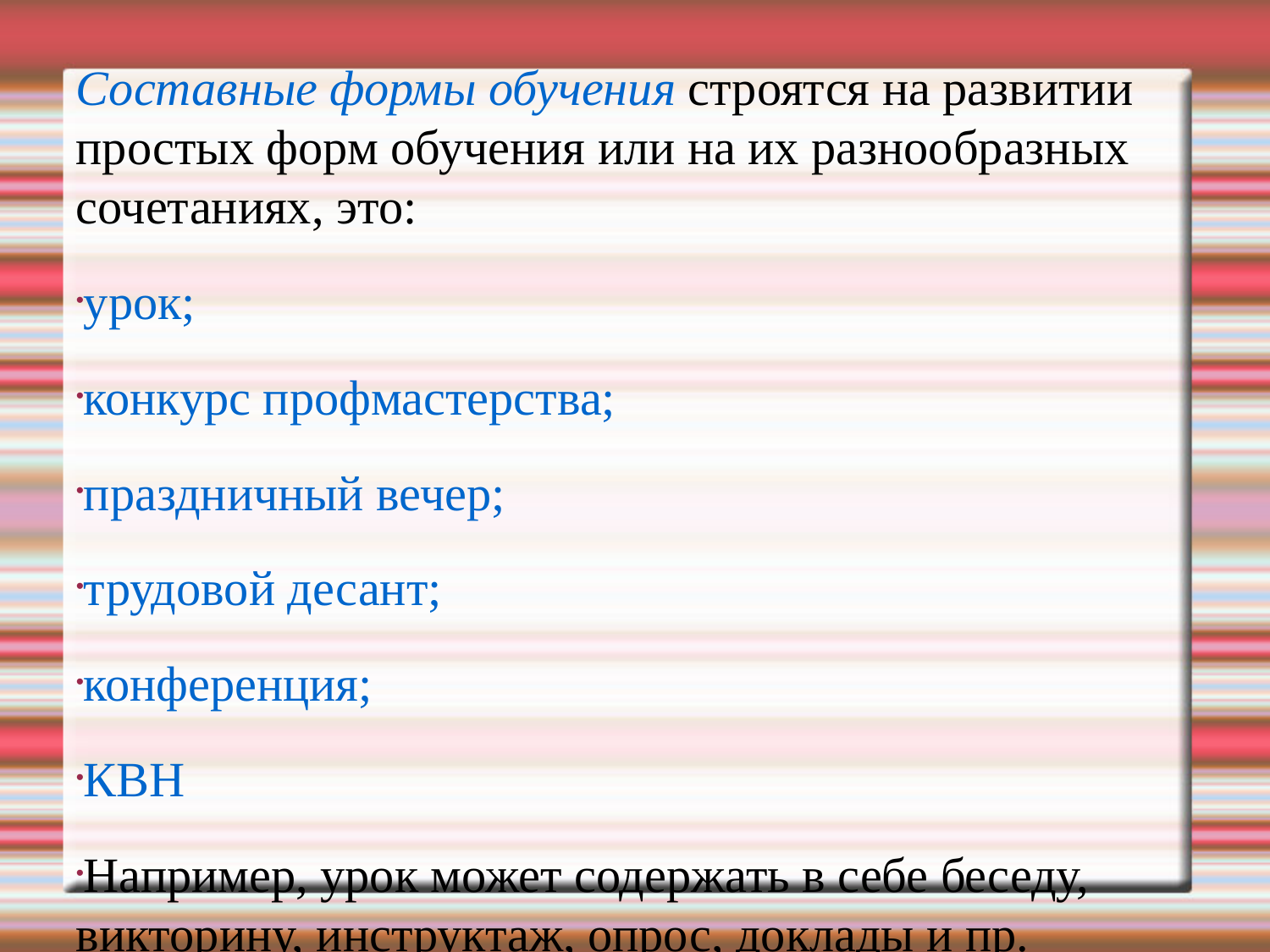

Составные формы обучения строятся на развитии простых форм обучения или на их разнообразных сочетаниях, это:
урок;
конкурс профмастерства;
праздничный вечер;
трудовой десант;
конференция;
КВН
Например, урок может содержать в себе беседу, викторину, инструктаж, опрос, доклады и пр.